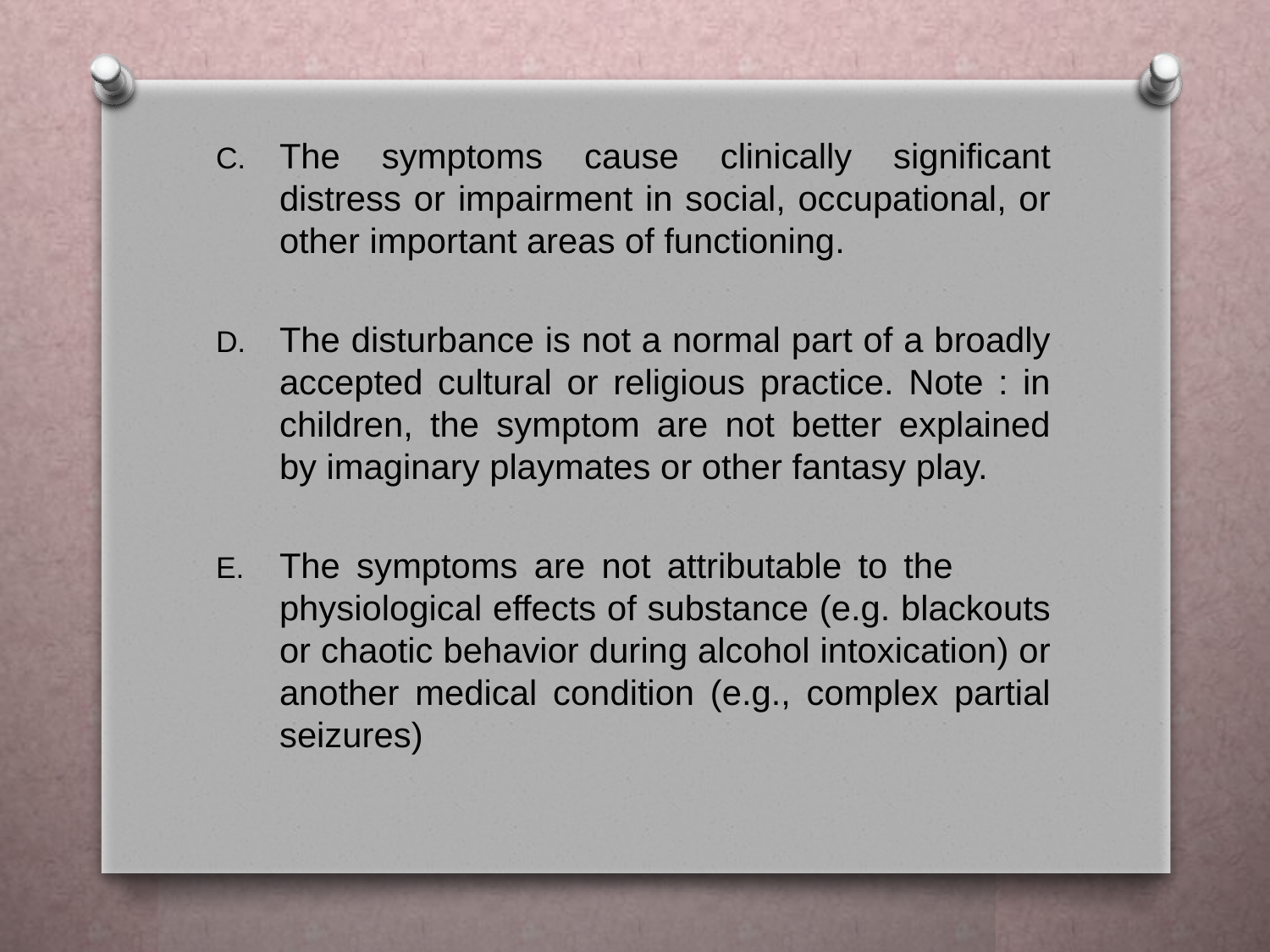

The symptoms cause clinically significant distress or impairment in social, occupational, or other important areas of functioning.

The disturbance is not a normal part of a broadly accepted cultural or religious practice. Note : in children, the symptom are not better explained by imaginary playmates or other fantasy play.

The symptoms are not attributable to the       physiological effects of substance (e.g. blackouts or chaotic behavior during alcohol intoxication) or another medical condition (e.g., complex partial seizures)